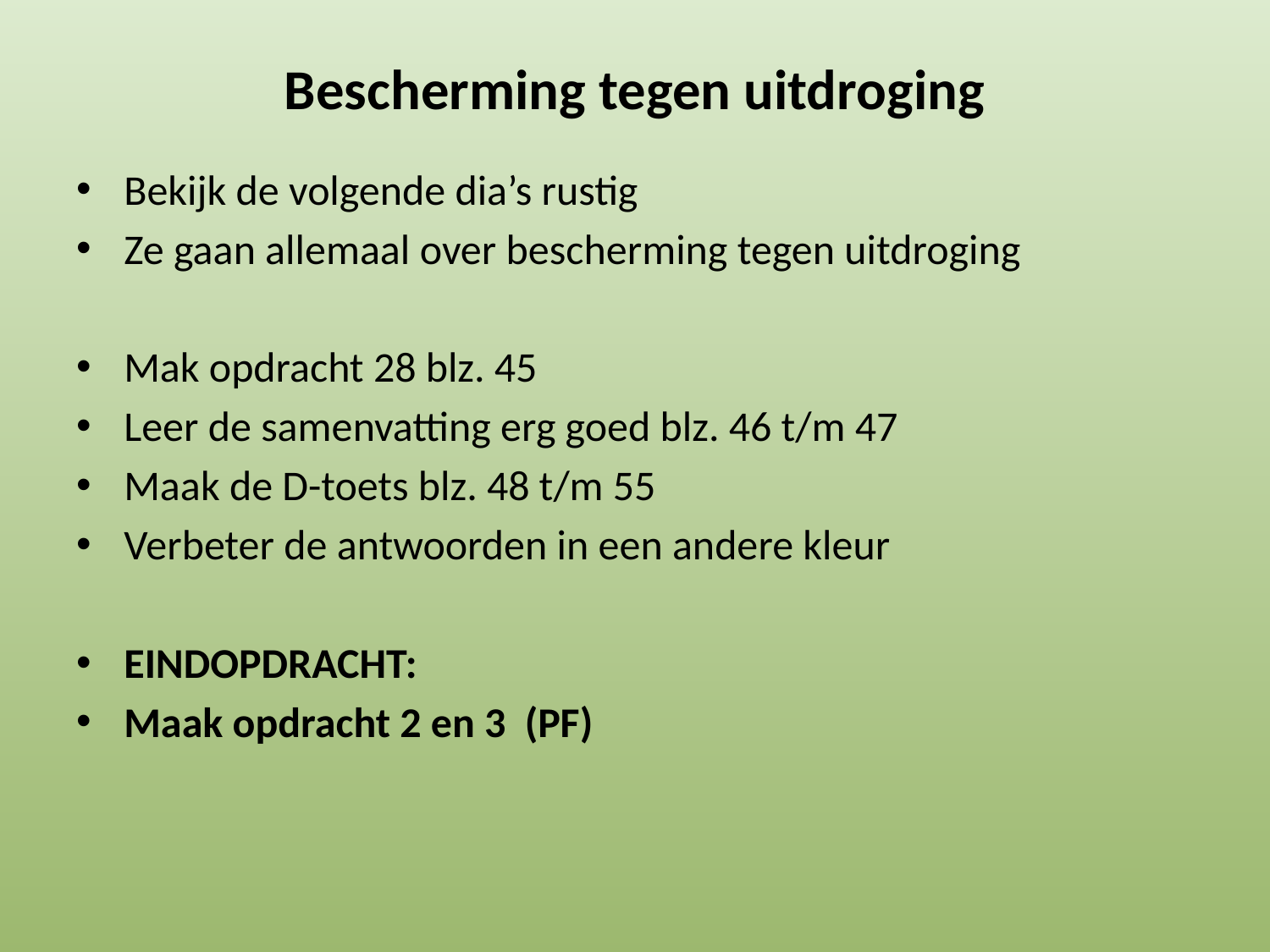

# Bescherming tegen uitdroging
Bekijk de volgende dia’s rustig
Ze gaan allemaal over bescherming tegen uitdroging

Mak opdracht 28 blz. 45
Leer de samenvatting erg goed blz. 46 t/m 47
Maak de D-toets blz. 48 t/m 55
Verbeter de antwoorden in een andere kleur

EINDOPDRACHT:
Maak opdracht 2 en 3  (PF)